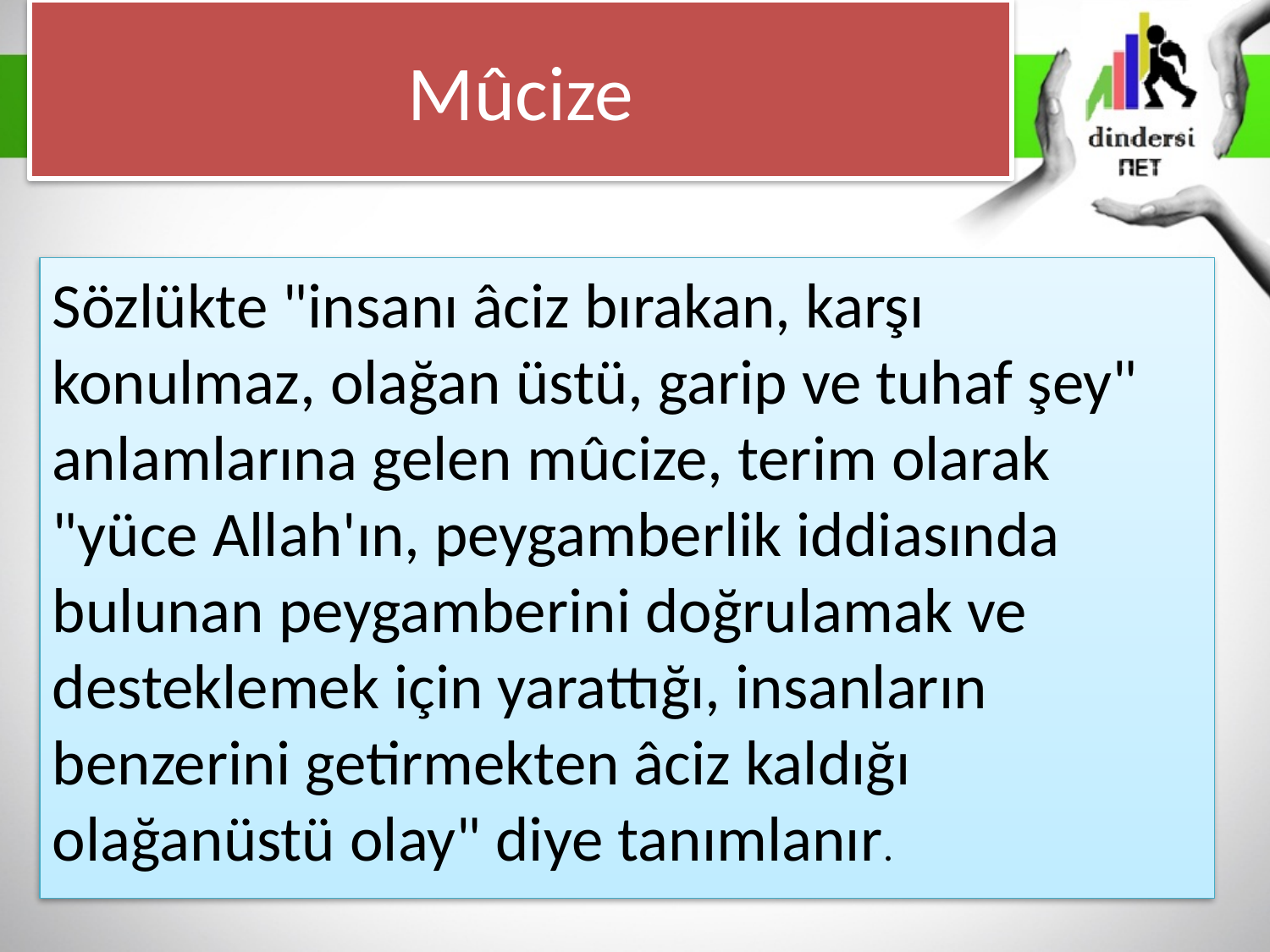

Mûcize
Sözlükte "insanı âciz bırakan, karşı konulmaz, olağan üstü, garip ve tuhaf şey" anlamlarına gelen mûcize, terim olarak "yüce Allah'ın, peygamberlik iddiasında bulunan peygamberini doğrulamak ve desteklemek için yarattığı, insanların benzerini getirmekten âciz kaldığı olağanüstü olay" diye tanımlanır.